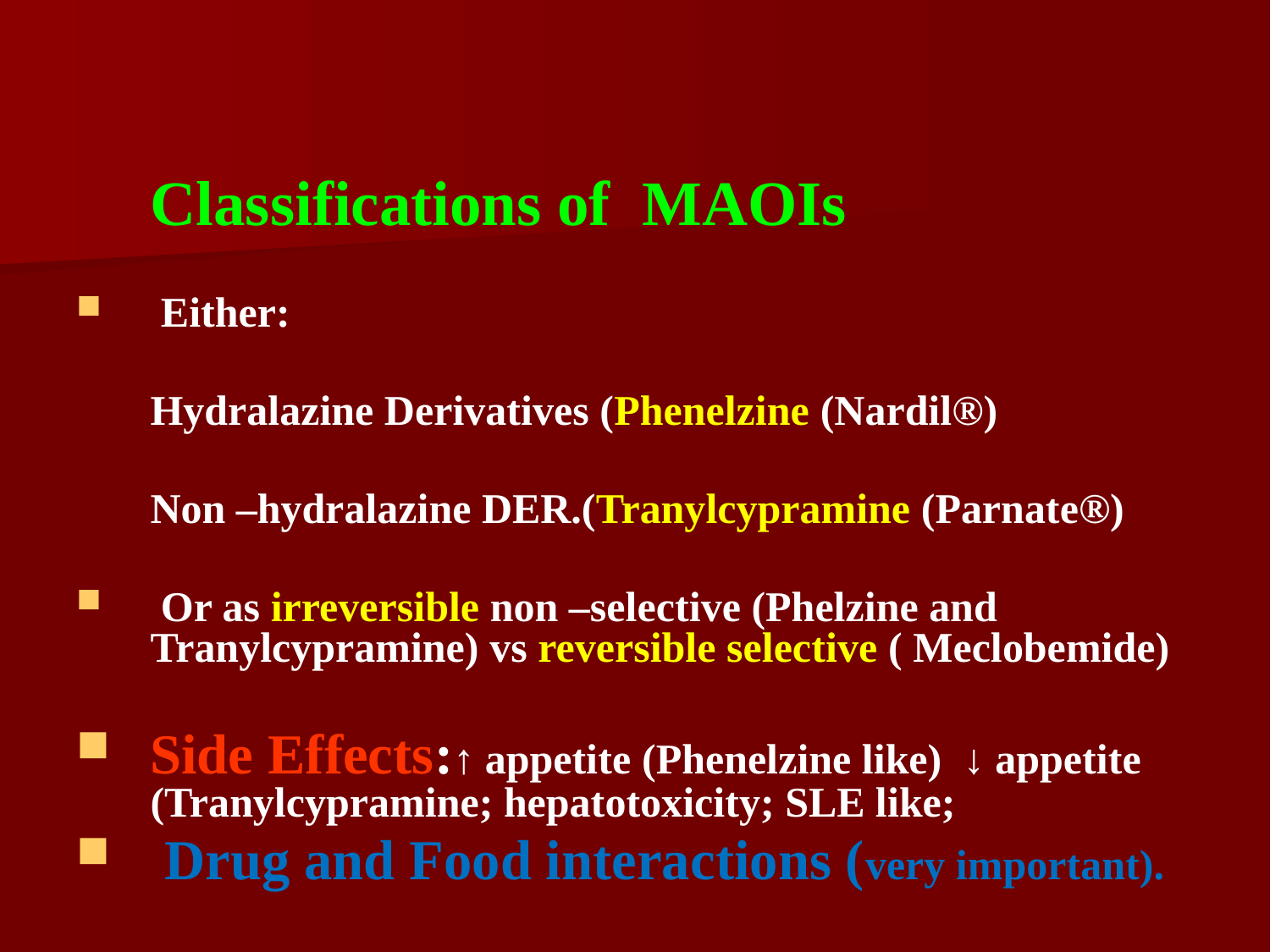

#

	Classifications of  MAOIs

 Either:

	Hydralazine Derivatives (Phenelzine (Nardil®)

       Non –hydralazine DER.(Tranylcypramine (Parnate®)

 Or as irreversible non –selective (Phelzine and Tranylcypramine) vs reversible selective ( Meclobemide)

Side Effects:↑ appetite (Phenelzine like)  ↓ appetite (Tranylcypramine; hepatotoxicity; SLE like;
 Drug and Food interactions (very important).